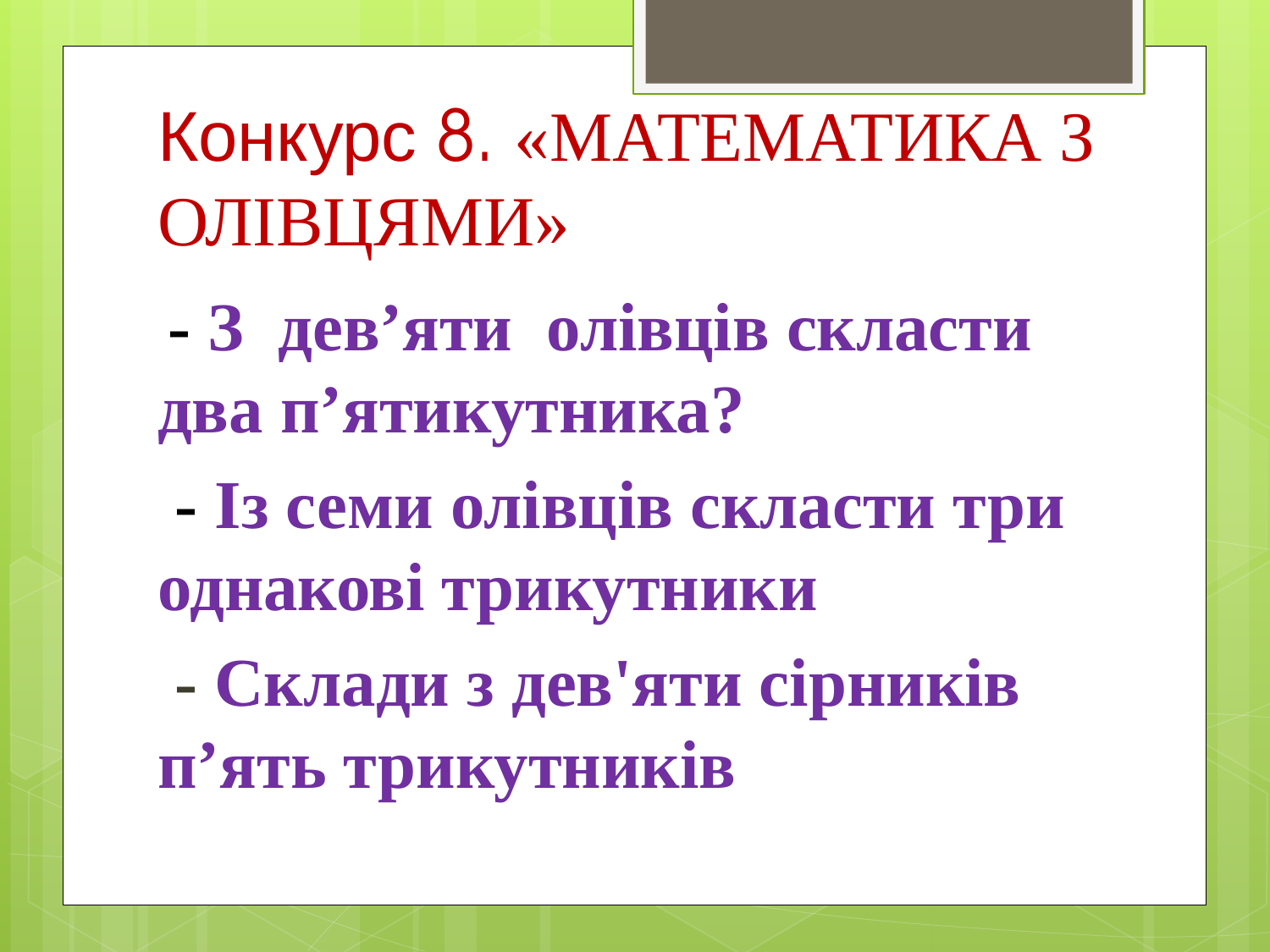

# Конкурс 8. «МАТЕМАТИКА З ОЛІВЦЯМИ»
 - З  дев’яти  олівців скласти два п’ятикутника?
 - Із семи олівців скласти три однакові трикутники
 - Склади з дев'яти сірників п’ять трикутників